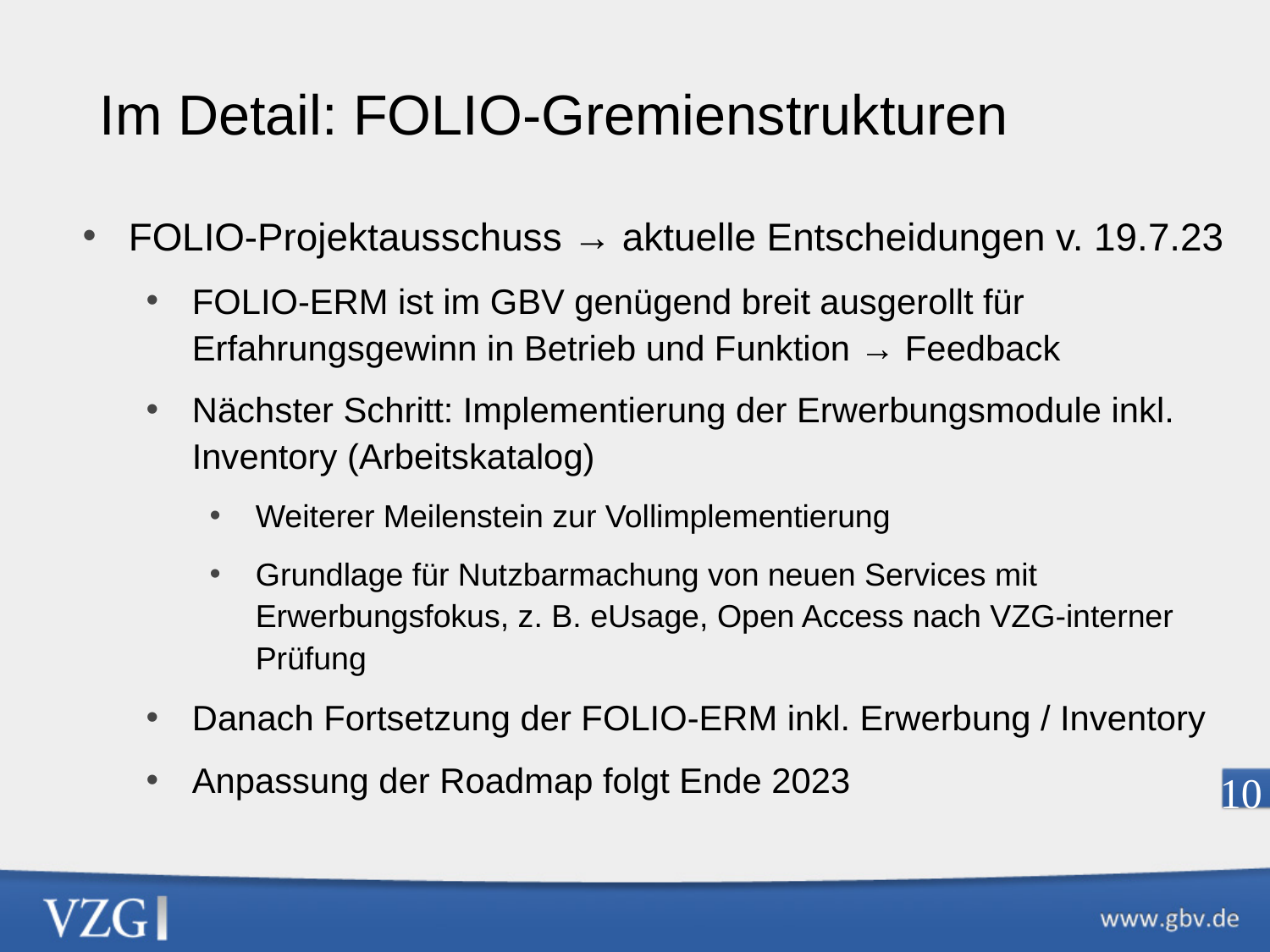

Im Detail: FOLIO-Gremienstrukturen

FOLIO-Projektausschuss → aktuelle Entscheidungen v. 19.7.23
FOLIO-ERM ist im GBV genügend breit ausgerollt für Erfahrungsgewinn in Betrieb und Funktion → Feedback
Nächster Schritt: Implementierung der Erwerbungsmodule inkl. Inventory (Arbeitskatalog)
Weiterer Meilenstein zur Vollimplementierung
Grundlage für Nutzbarmachung von neuen Services mit Erwerbungsfokus, z. B. eUsage, Open Access nach VZG-interner Prüfung
Danach Fortsetzung der FOLIO-ERM inkl. Erwerbung / Inventory
Anpassung der Roadmap folgt Ende 2023

10